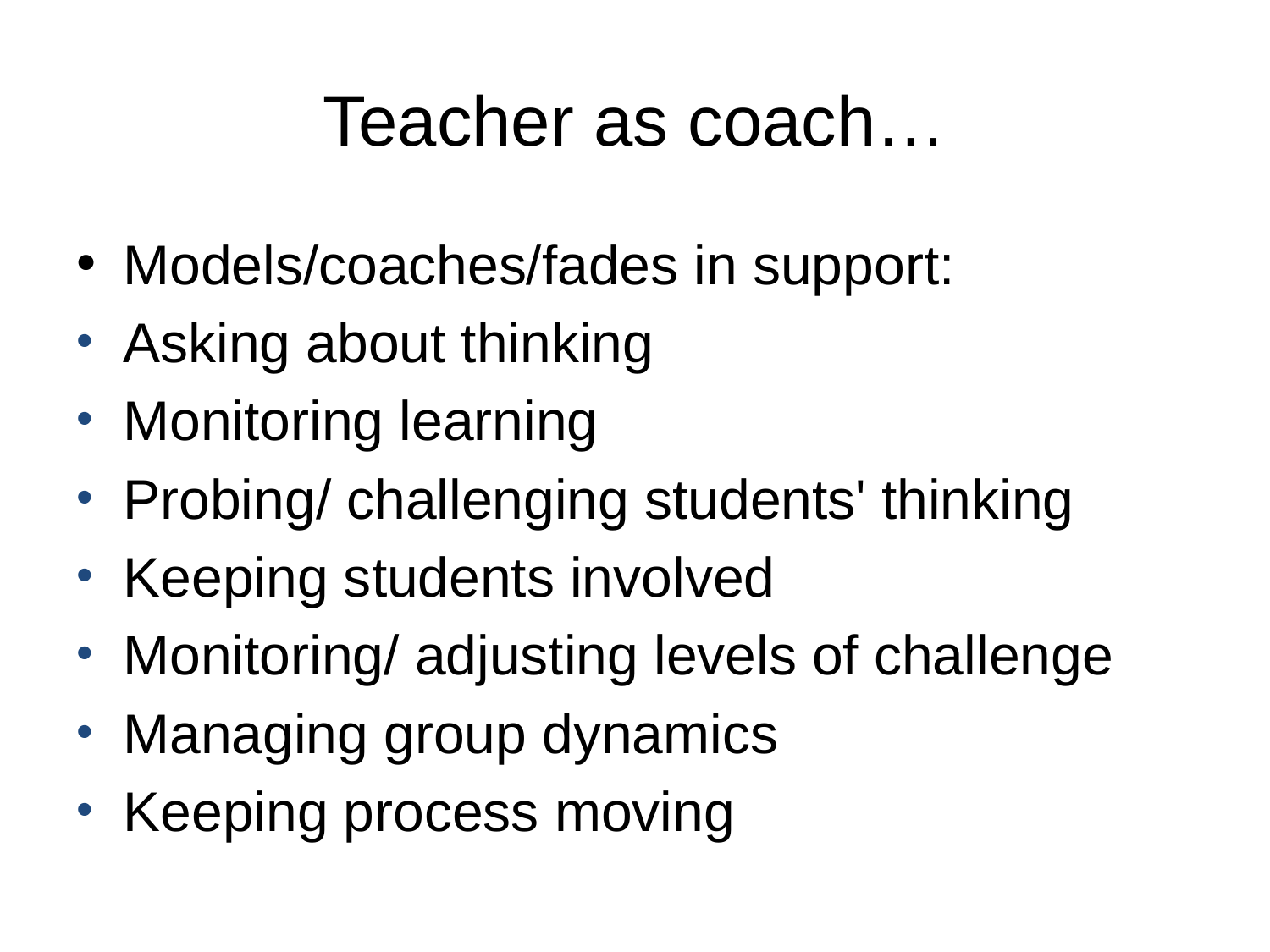

# Teacher as coach…
Models/coaches/fades in support:
Asking about thinking
Monitoring learning
Probing/ challenging students' thinking
Keeping students involved
Monitoring/ adjusting levels of challenge
Managing group dynamics
Keeping process moving